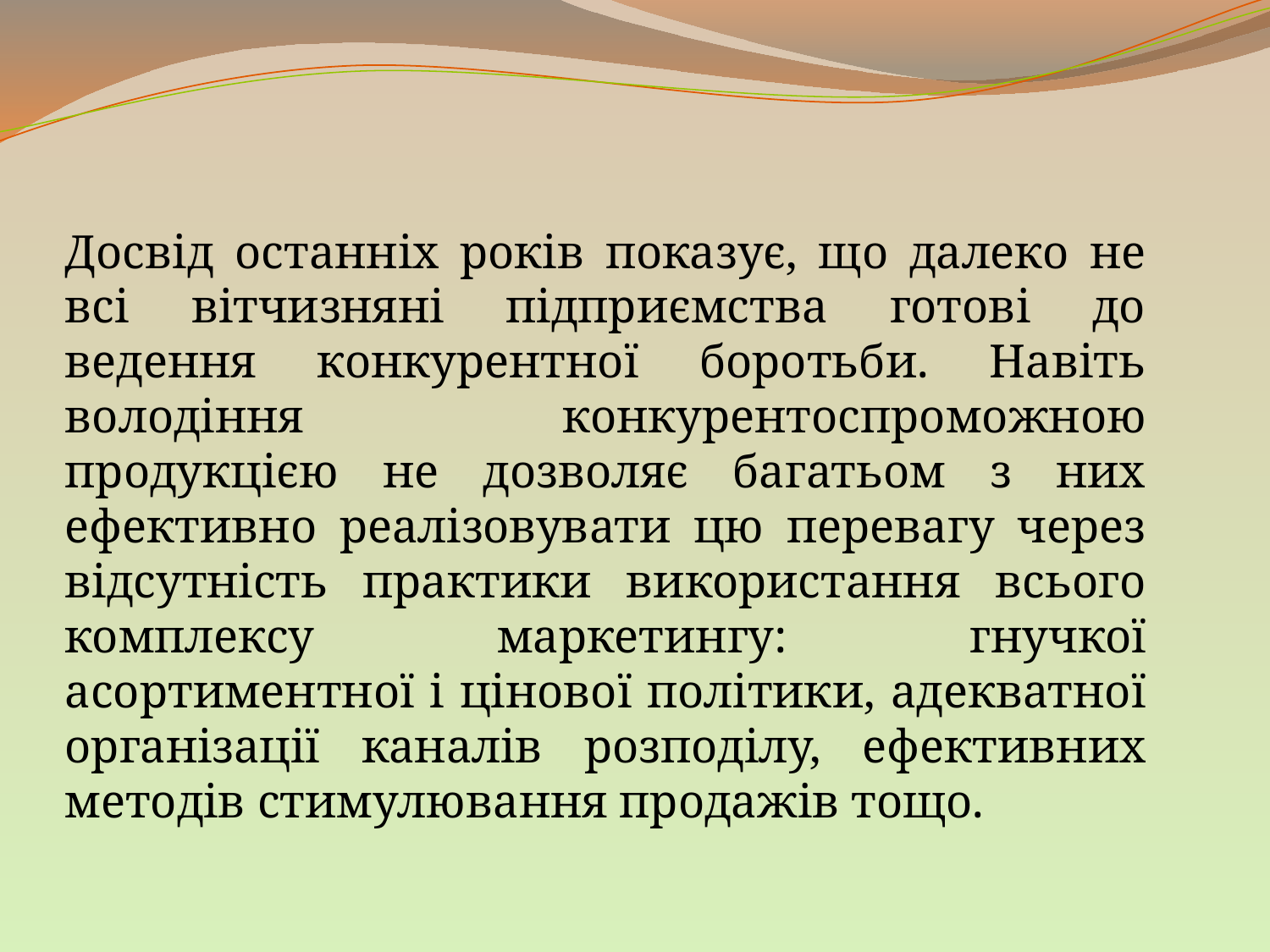

Досвід останніх років показує, що далеко не всі вітчизняні підприємства готові до ведення конкурентної боротьби. Навіть володіння конкурентоспроможною продукцією не дозволяє багатьом з них ефективно реалізовувати цю перевагу через відсутність практики використання всього комплексу маркетингу: гнучкої асортиментної і цінової політики, адекватної організації каналів розподілу, ефективних методів стимулювання продажів тощо.